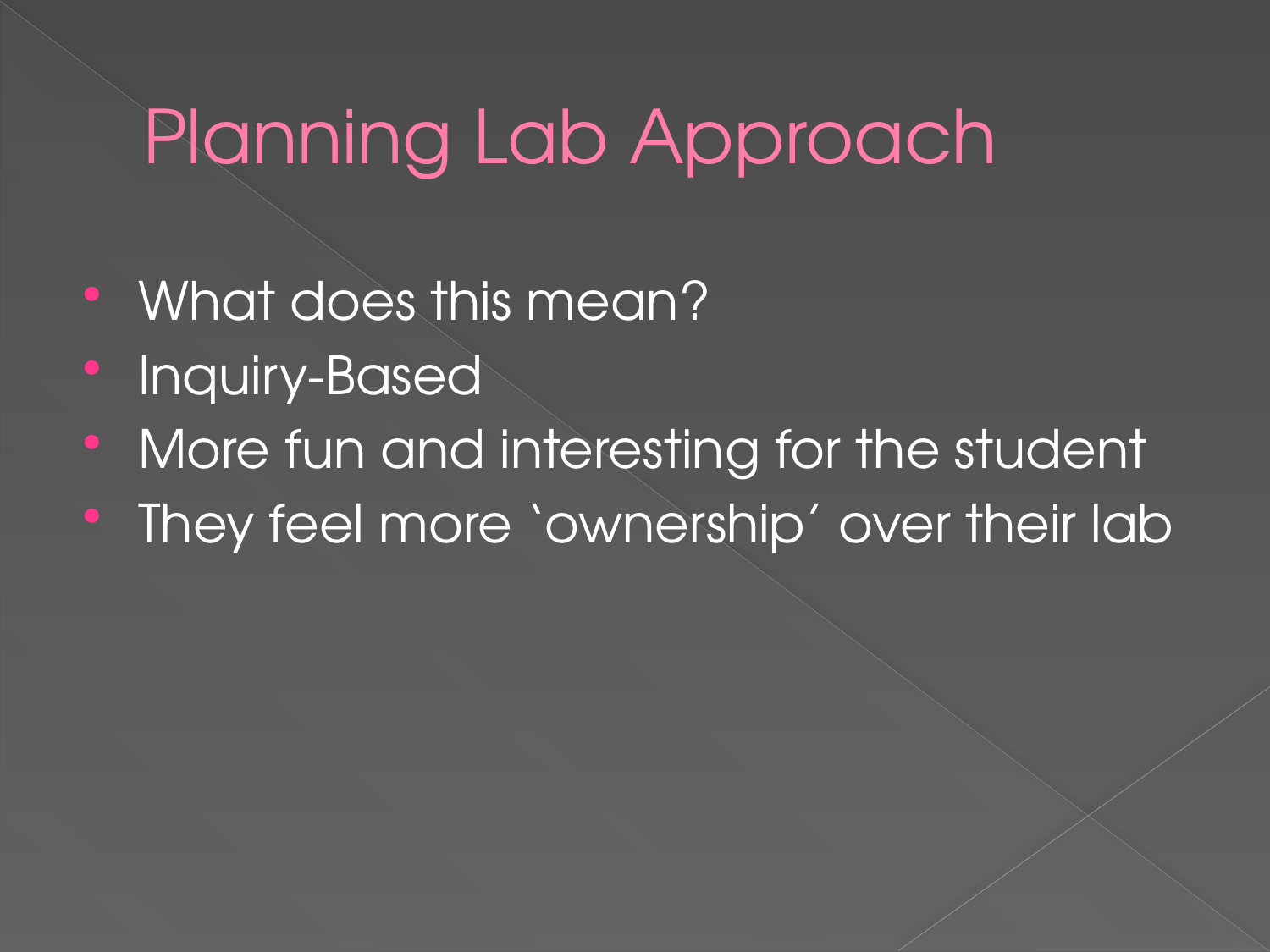

# Planning Lab Approach
What does this mean?
Inquiry-Based
More fun and interesting for the student
They feel more ‘ownership’ over their lab